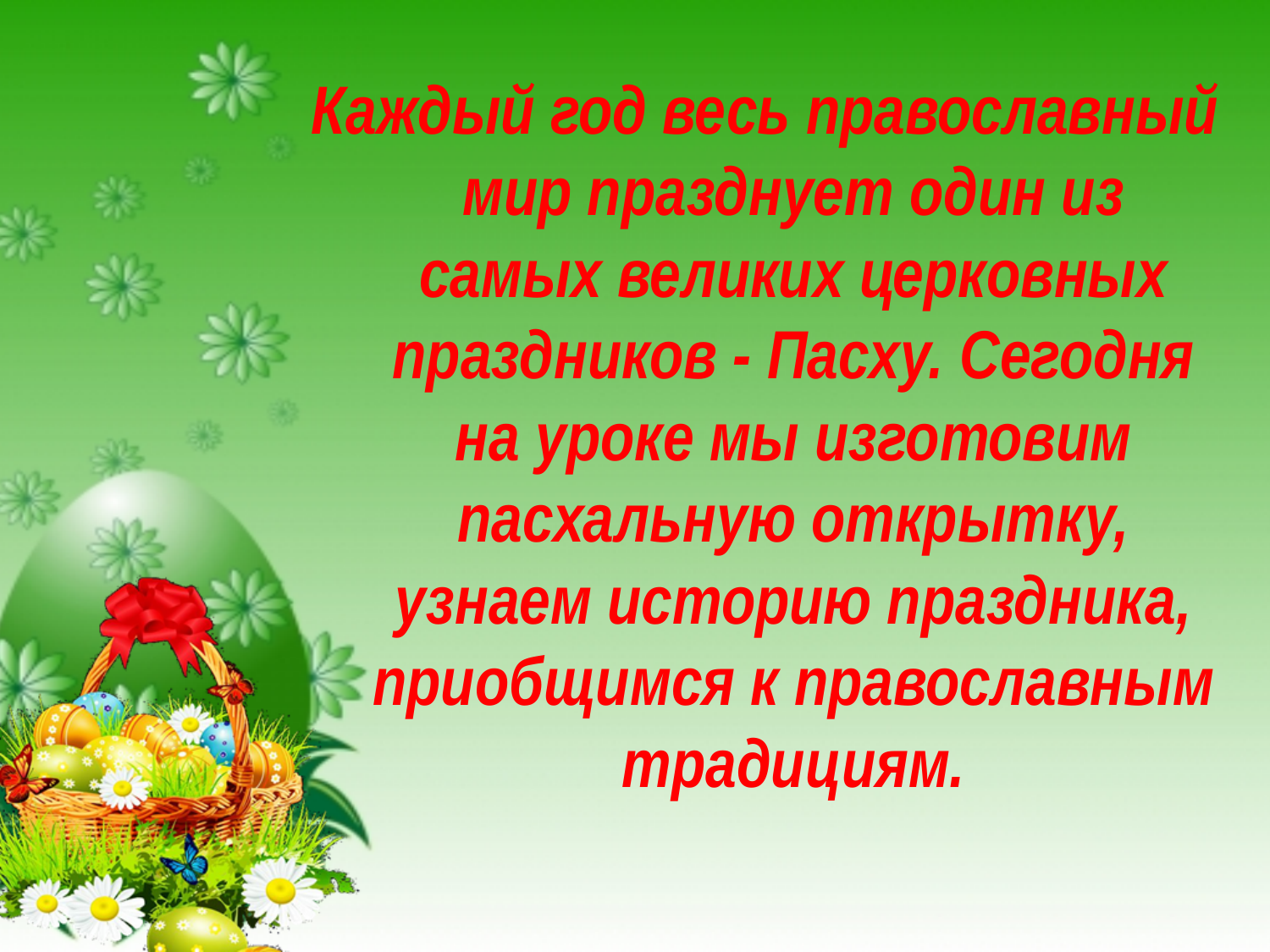

Каждый год весь православный мир празднует один из самых великих церковных праздников - Пасху. Сегодня на уроке мы изготовим пасхальную открытку, узнаем историю праздника, приобщимся к православным традициям.